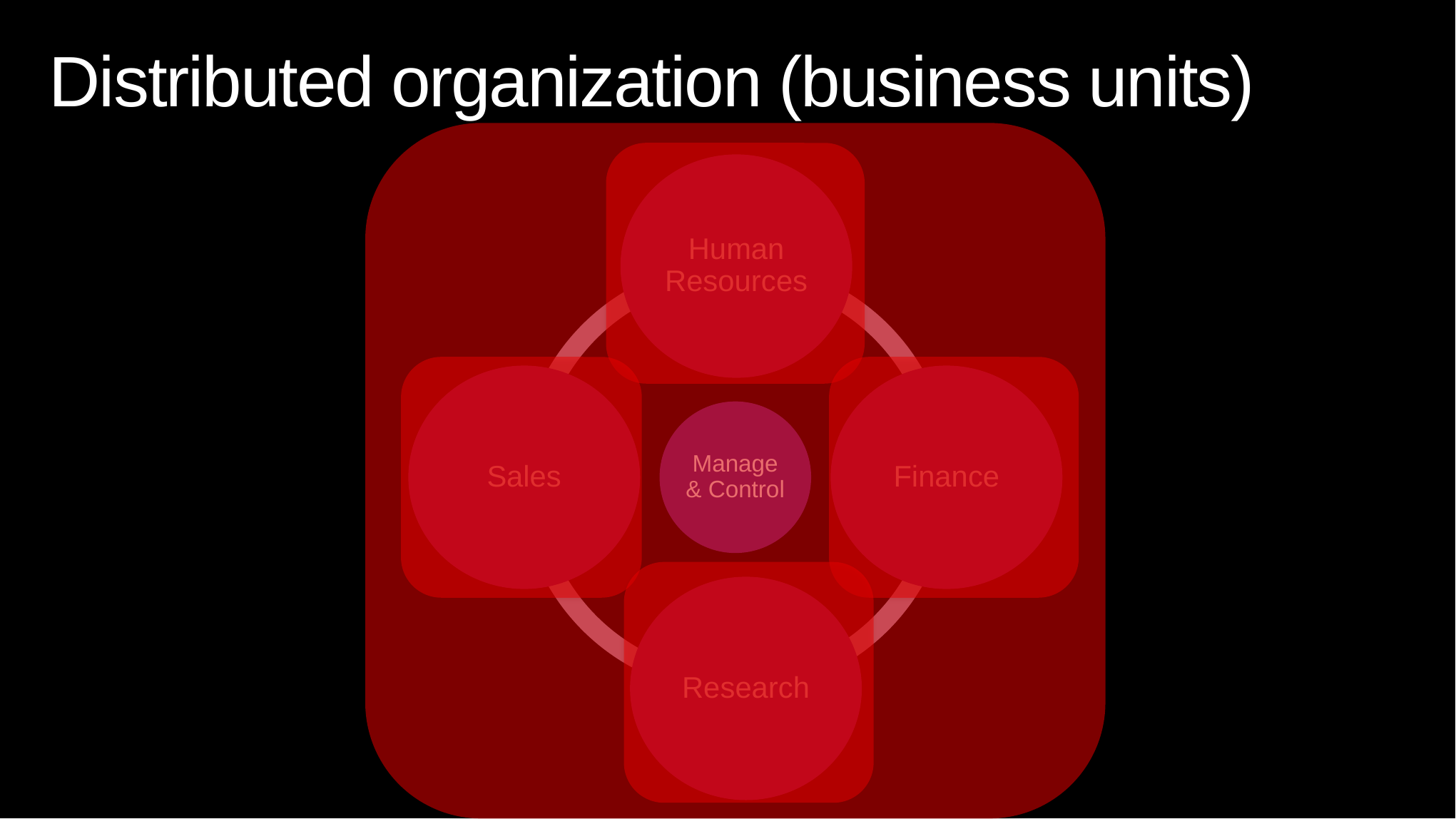

# Distributed organization (business units)

Manage & Control
Human Resources
Finance
Research
Sales